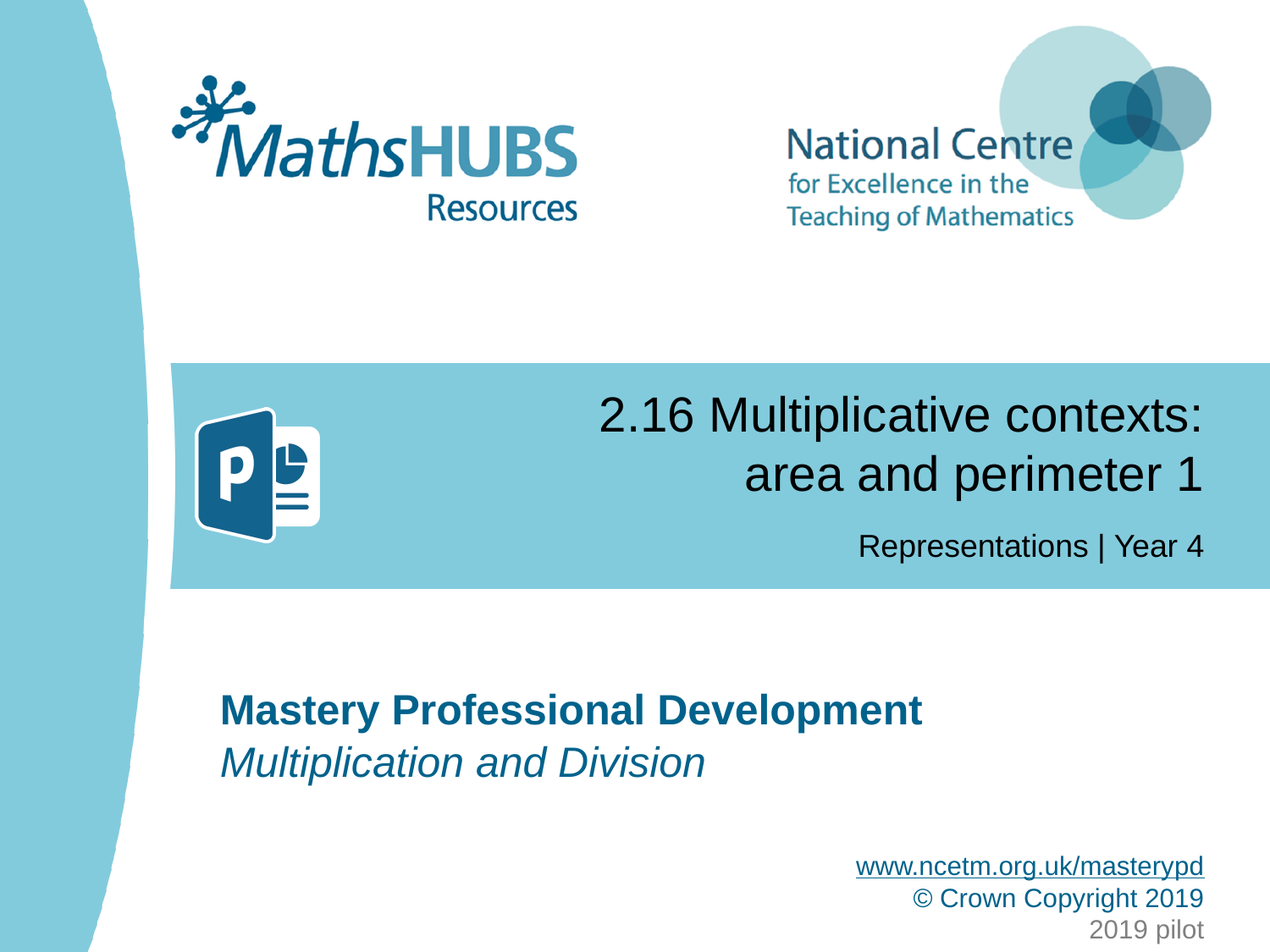

# 2.16 Multiplicative contexts: area and perimeter 1
Representations | Year 4
Multiplication and Division